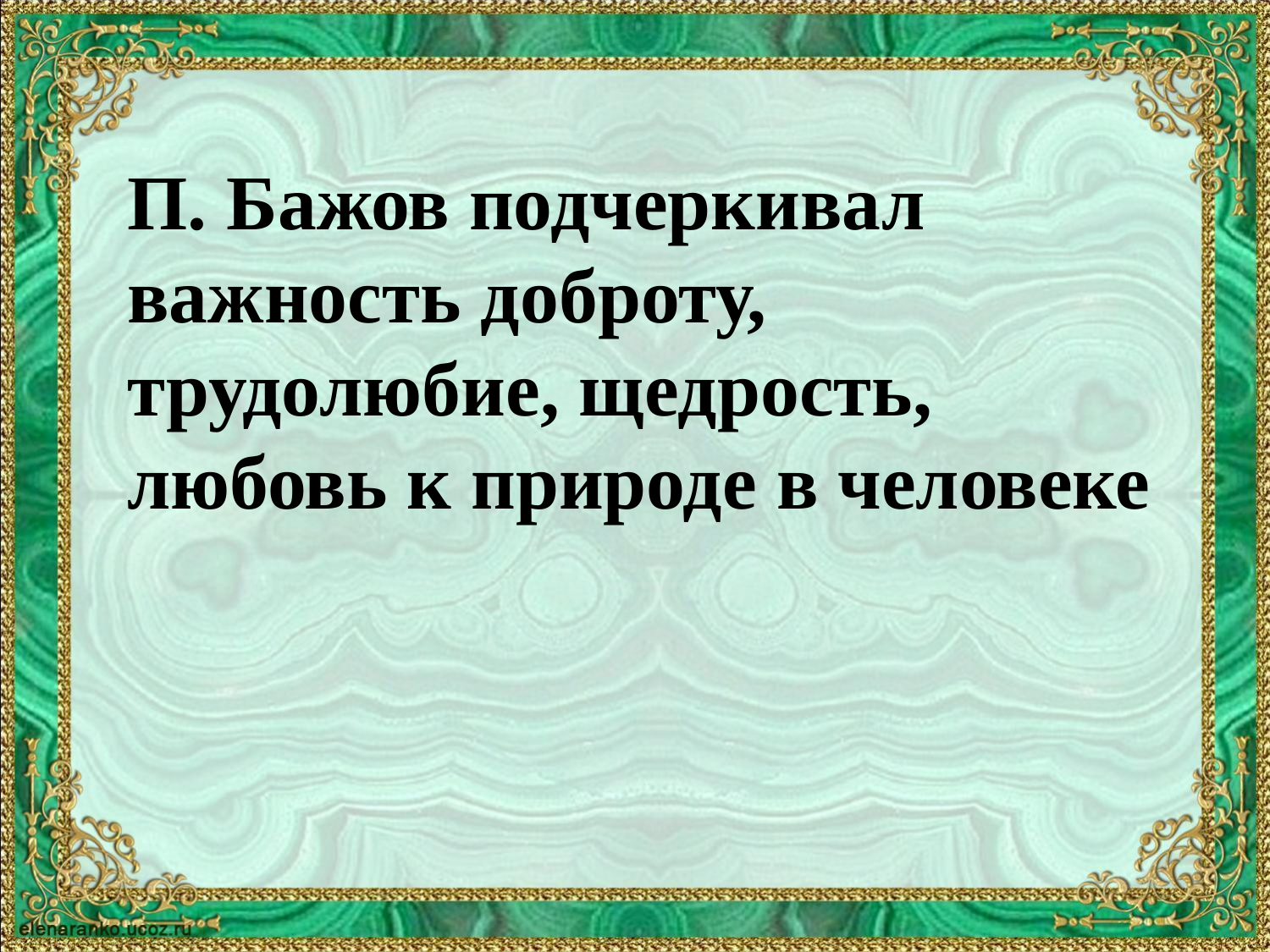

П. Бажов подчеркивал важность доброту, трудолюбие, щедрость, любовь к природе в человеке